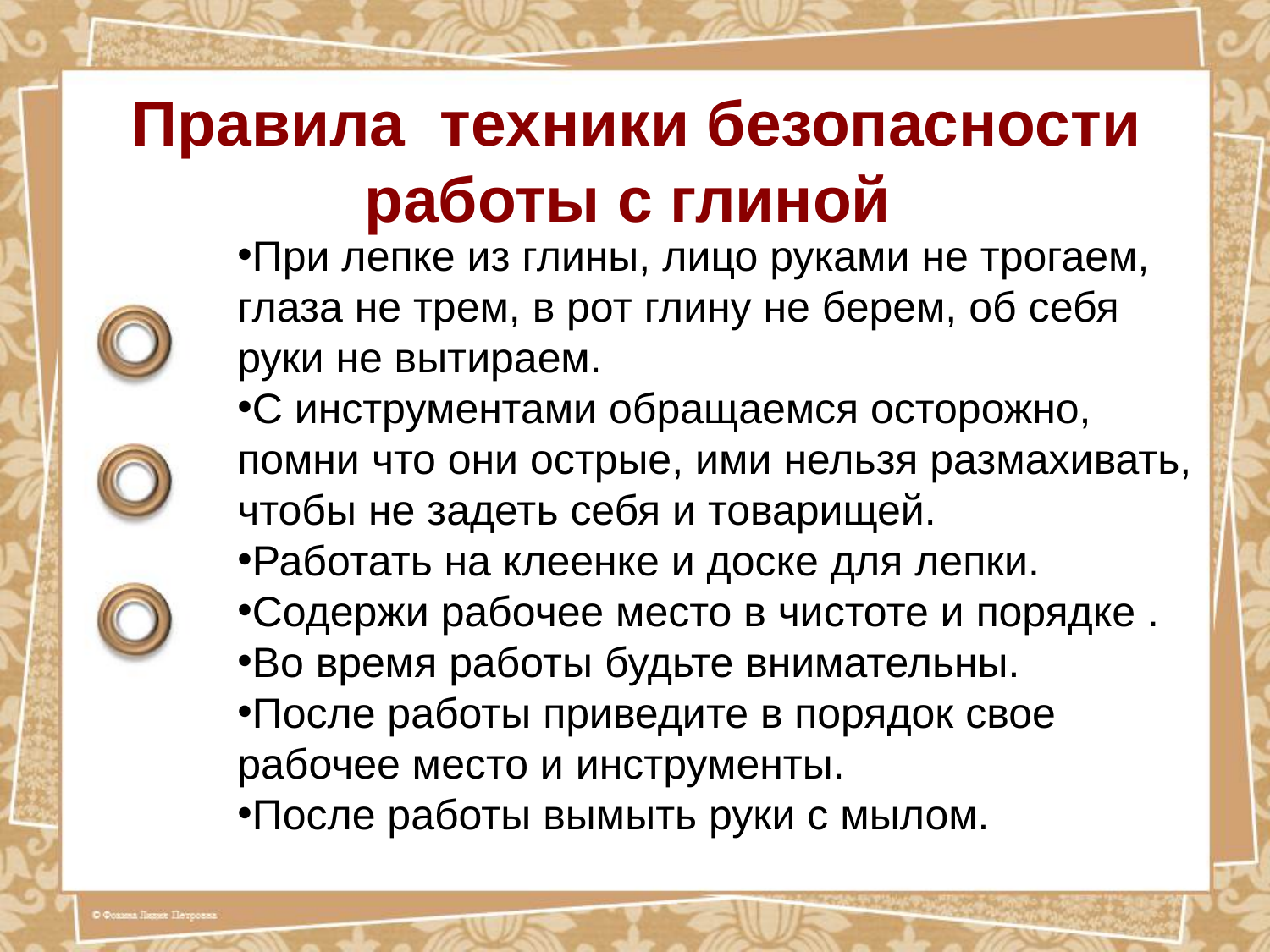

# Правила  техники безопасности работы с глиной
При лепке из глины, лицо руками не трогаем, глаза не трем, в рот глину не берем, об себя руки не вытираем.
С инструментами обращаемся осторожно, помни что они острые, ими нельзя размахивать, чтобы не задеть себя и товарищей.
Работать на клеенке и доске для лепки.
Содержи рабочее место в чистоте и порядке .
Во время работы будьте внимательны.
После работы приведите в порядок свое рабочее место и инструменты.
После работы вымыть руки с мылом.